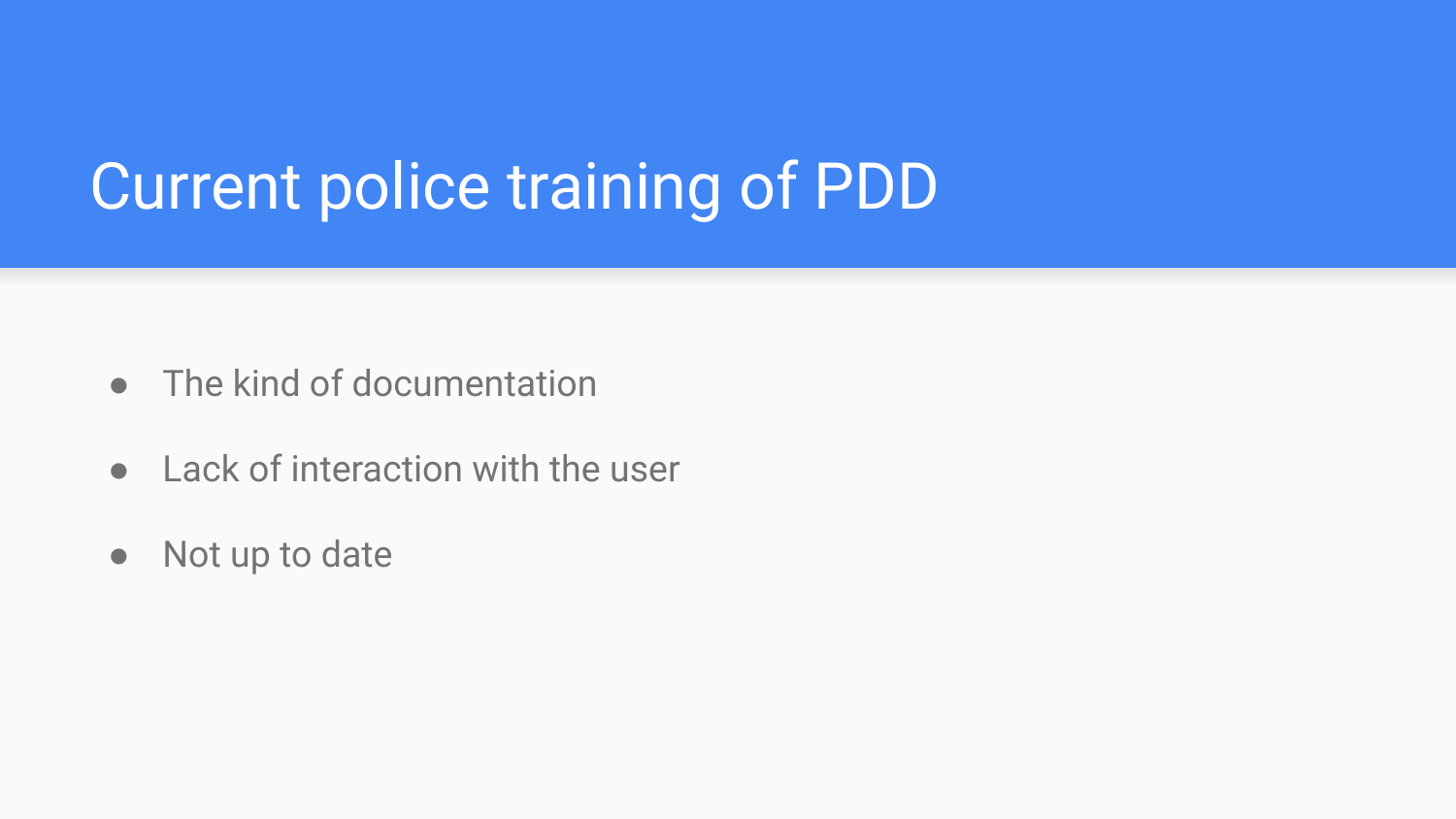

# Current police training of PDD
The kind of documentation
Lack of interaction with the user
Not up to date